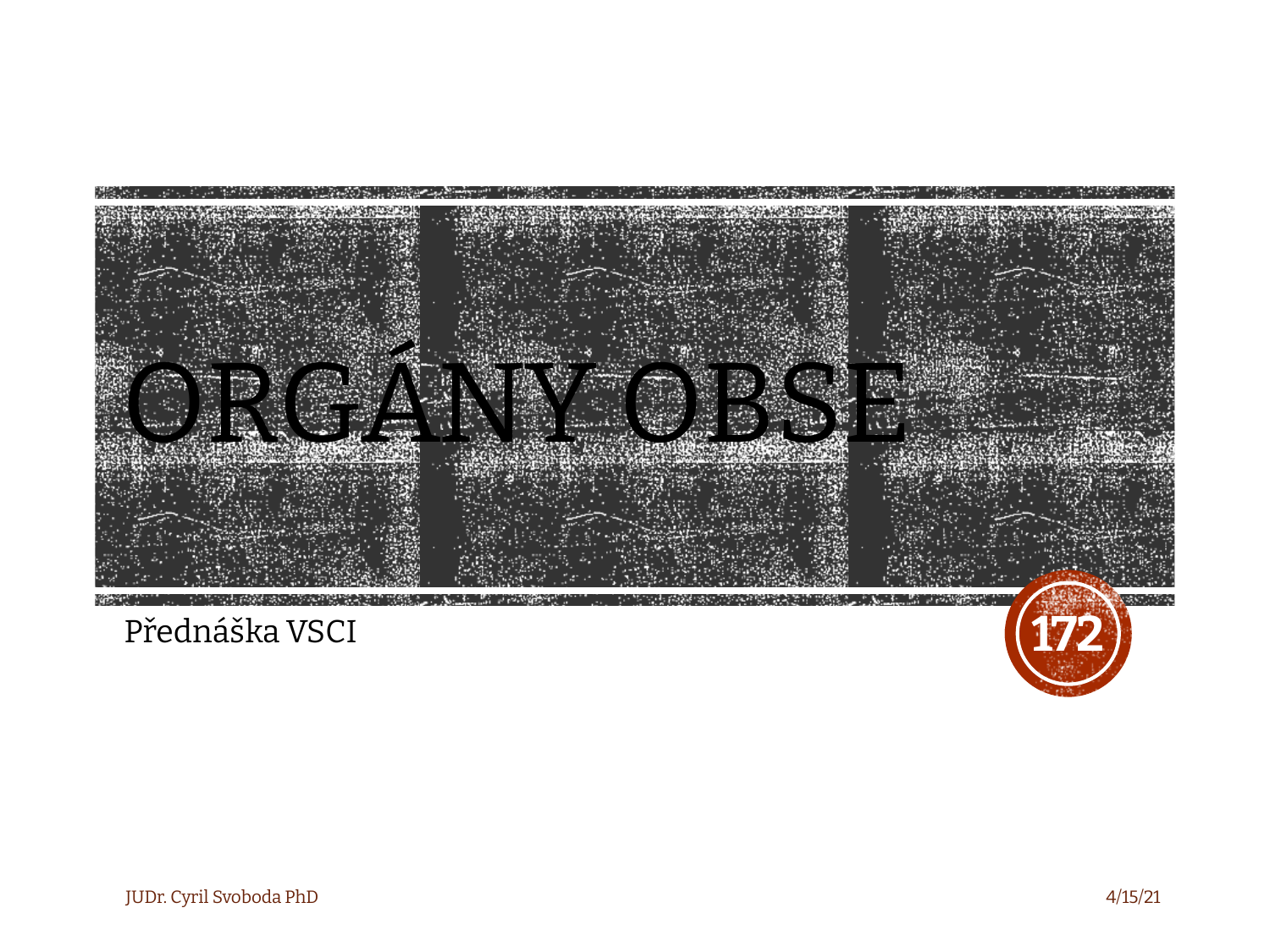

# Orgány OBSE
172
Přednáška VSCI
JUDr. Cyril Svoboda PhD
4/15/21